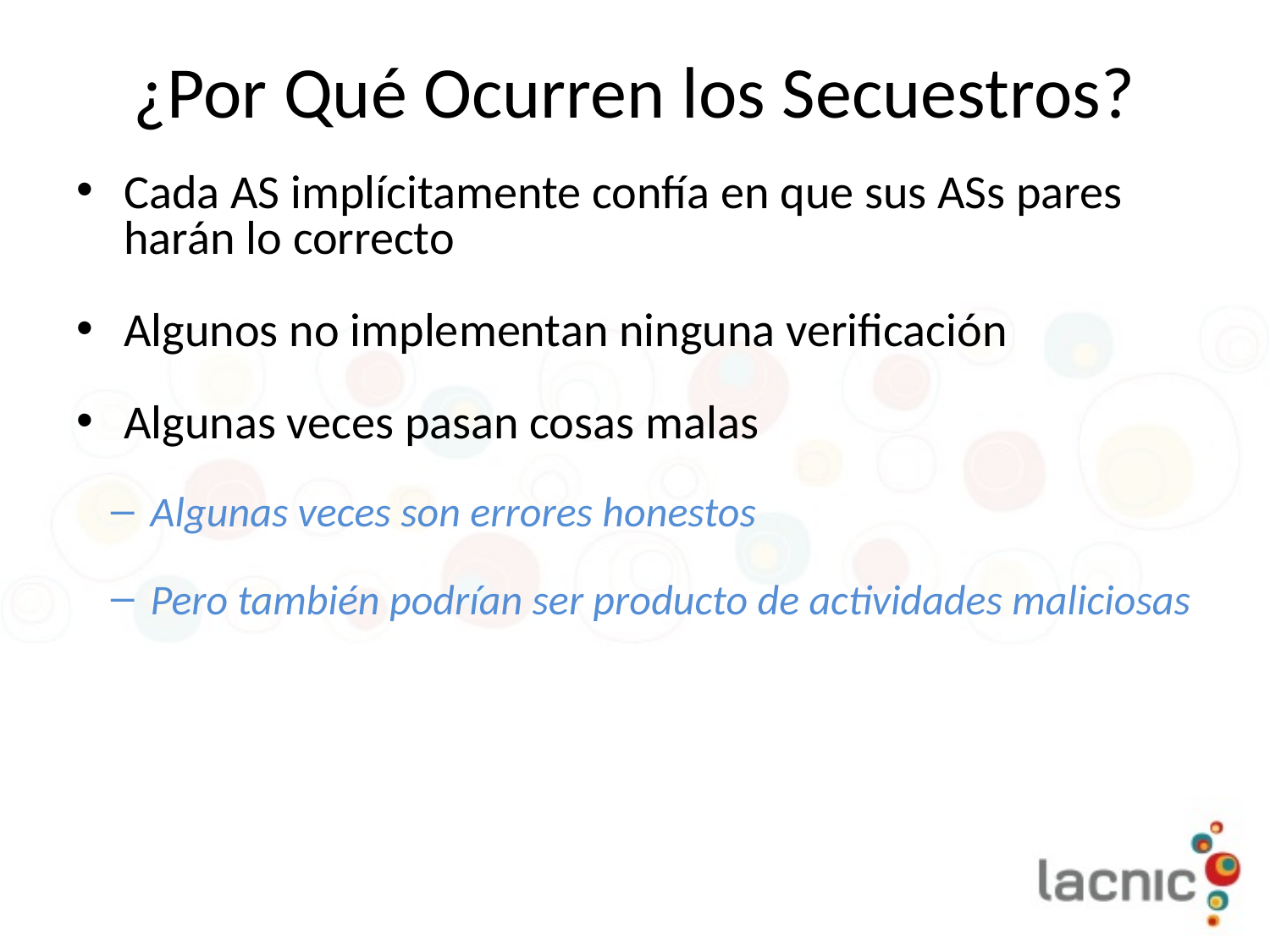

# ¿Por Qué Ocurren los Secuestros?
Cada AS implícitamente confía en que sus ASs pares harán lo correcto
Algunos no implementan ninguna verificación
Algunas veces pasan cosas malas
Algunas veces son errores honestos
Pero también podrían ser producto de actividades maliciosas